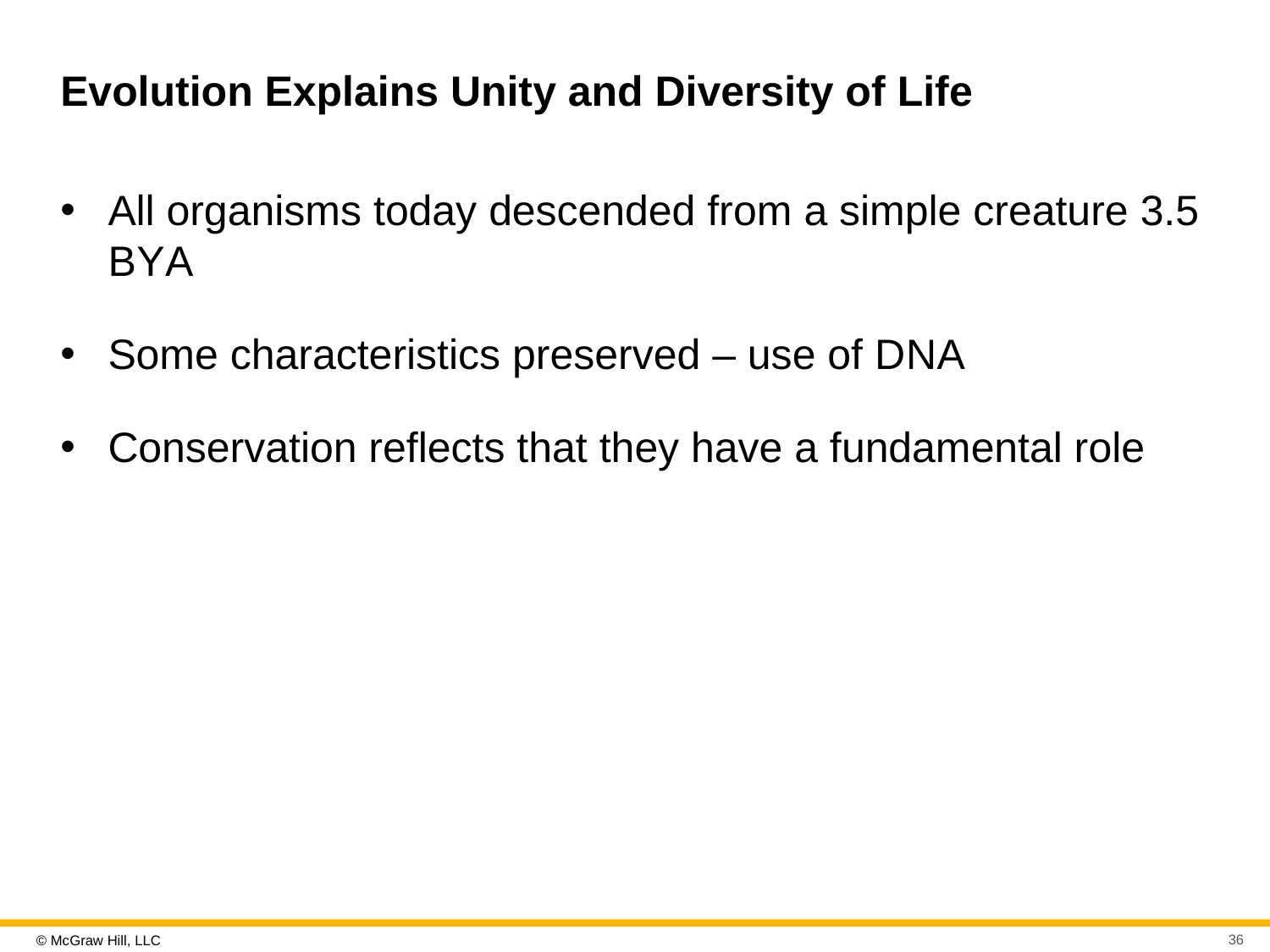

# Evolution Explains Unity and Diversity of Life
All organisms today descended from a simple creature 3.5 B Y A
Some characteristics preserved – use of D N A
Conservation reflects that they have a fundamental role
36